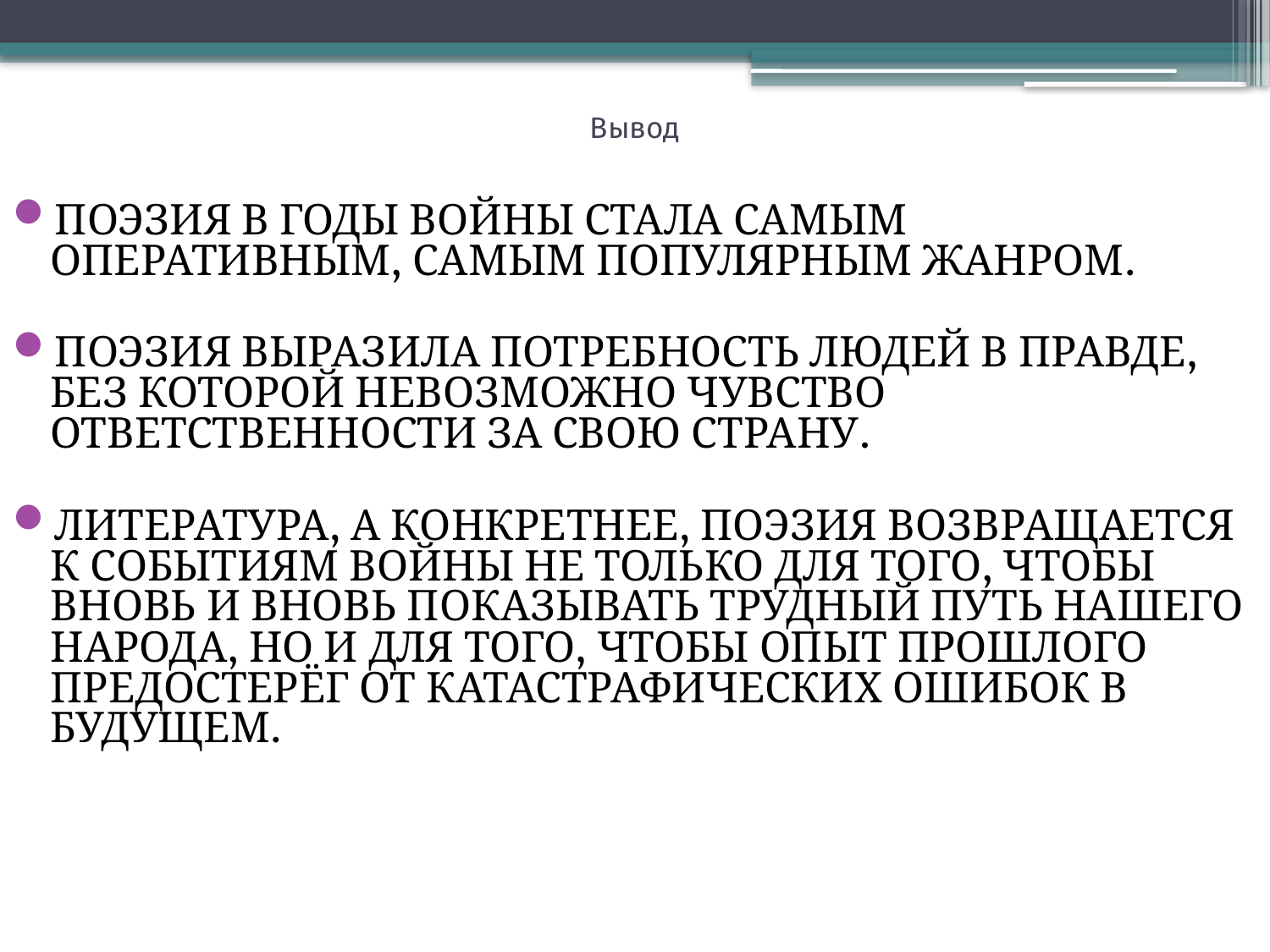

# Вывод
ПОЭЗИЯ В ГОДЫ ВОЙНЫ СТАЛА САМЫМ ОПЕРАТИВНЫМ, САМЫМ ПОПУЛЯРНЫМ ЖАНРОМ.

ПОЭЗИЯ ВЫРАЗИЛА ПОТРЕБНОСТЬ ЛЮДЕЙ В ПРАВДЕ, БЕЗ КОТОРОЙ НЕВОЗМОЖНО ЧУВСТВО ОТВЕТСТВЕННОСТИ ЗА СВОЮ СТРАНУ.

ЛИТЕРАТУРА, А КОНКРЕТНЕЕ, ПОЭЗИЯ ВОЗВРАЩАЕТСЯ К СОБЫТИЯМ ВОЙНЫ НЕ ТОЛЬКО ДЛЯ ТОГО, ЧТОБЫ ВНОВЬ И ВНОВЬ ПОКАЗЫВАТЬ ТРУДНЫЙ ПУТЬ НАШЕГО НАРОДА, НО И ДЛЯ ТОГО, ЧТОБЫ ОПЫТ ПРОШЛОГО ПРЕДОСТЕРЁГ ОТ КАТАСТРАФИЧЕСКИХ ОШИБОК В БУДУЩЕМ.